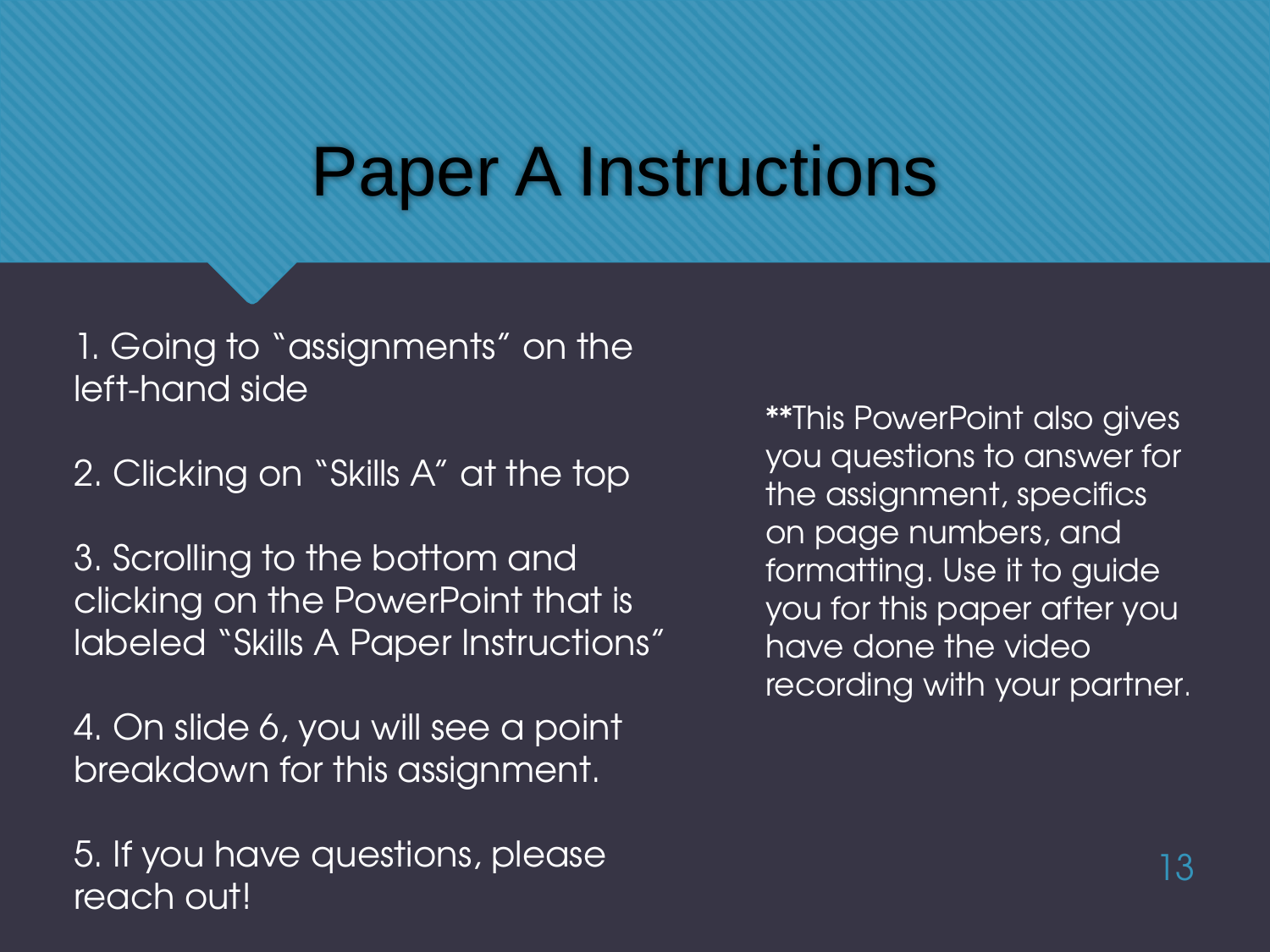

# Paper A Instructions

1. Going to “assignments” on the left-hand side
2. Clicking on “Skills A” at the top
3. Scrolling to the bottom and clicking on the PowerPoint that is labeled “Skills A Paper Instructions”
4. On slide 6, you will see a point breakdown for this assignment.
5. If you have questions, please reach out!
**This PowerPoint also gives you questions to answer for the assignment, specifics on page numbers, and formatting. Use it to guide you for this paper after you have done the video recording with your partner.
13